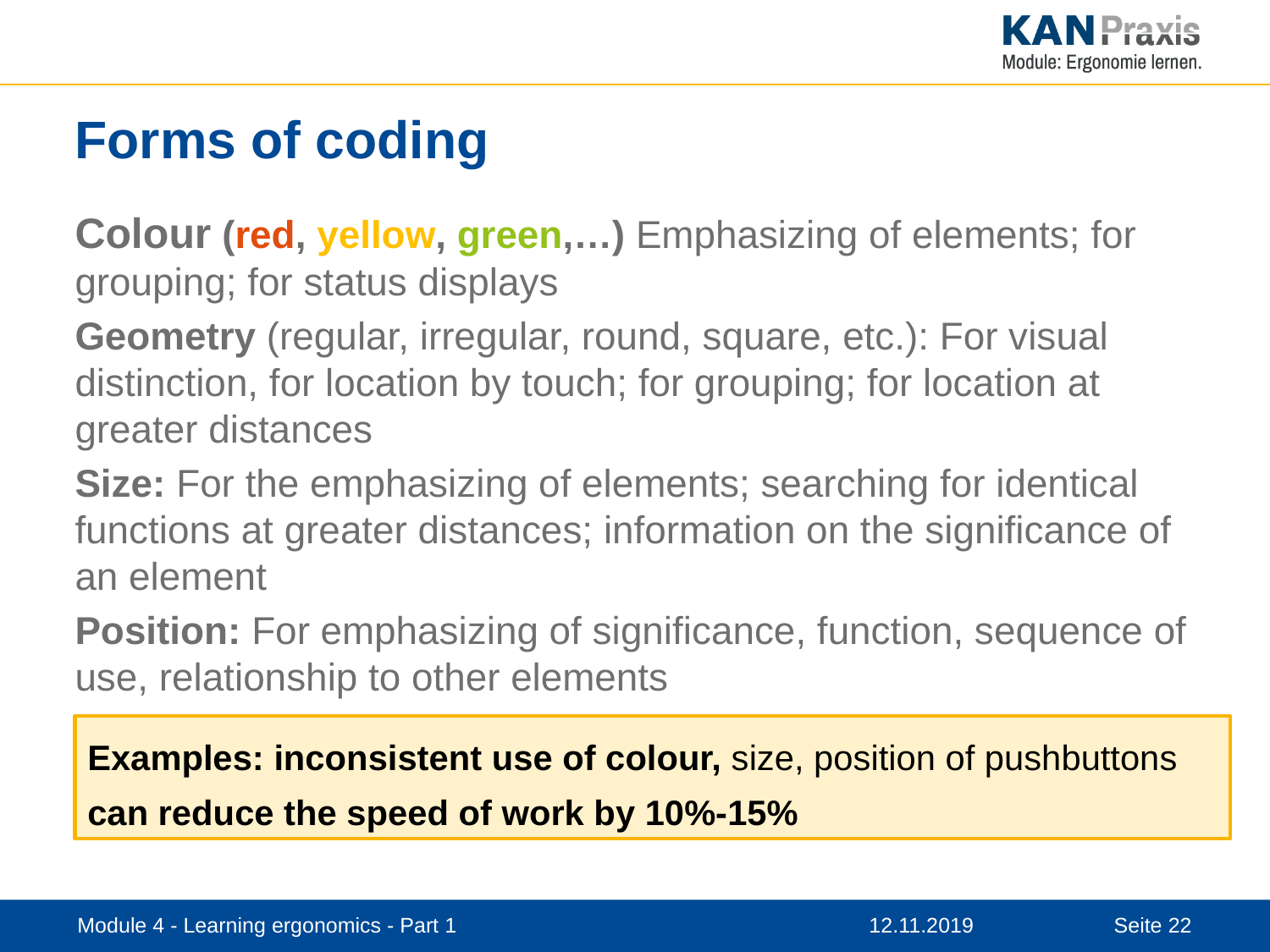

# Forms of coding
Colour (red, yellow, green,…) Emphasizing of elements; for grouping; for status displays
Geometry (regular, irregular, round, square, etc.): For visual distinction, for location by touch; for grouping; for location at greater distances
Size: For the emphasizing of elements; searching for identical functions at greater distances; information on the significance of an element
Position: For emphasizing of significance, function, sequence of use, relationship to other elements
Einsatzes, Beziehung zu anderen Elementen
Examples: inconsistent use of colour, size, position of pushbuttons can reduce the speed of work by 10%-15%
Module 4 - Learning ergonomics - Part 1
12.11.2019
22